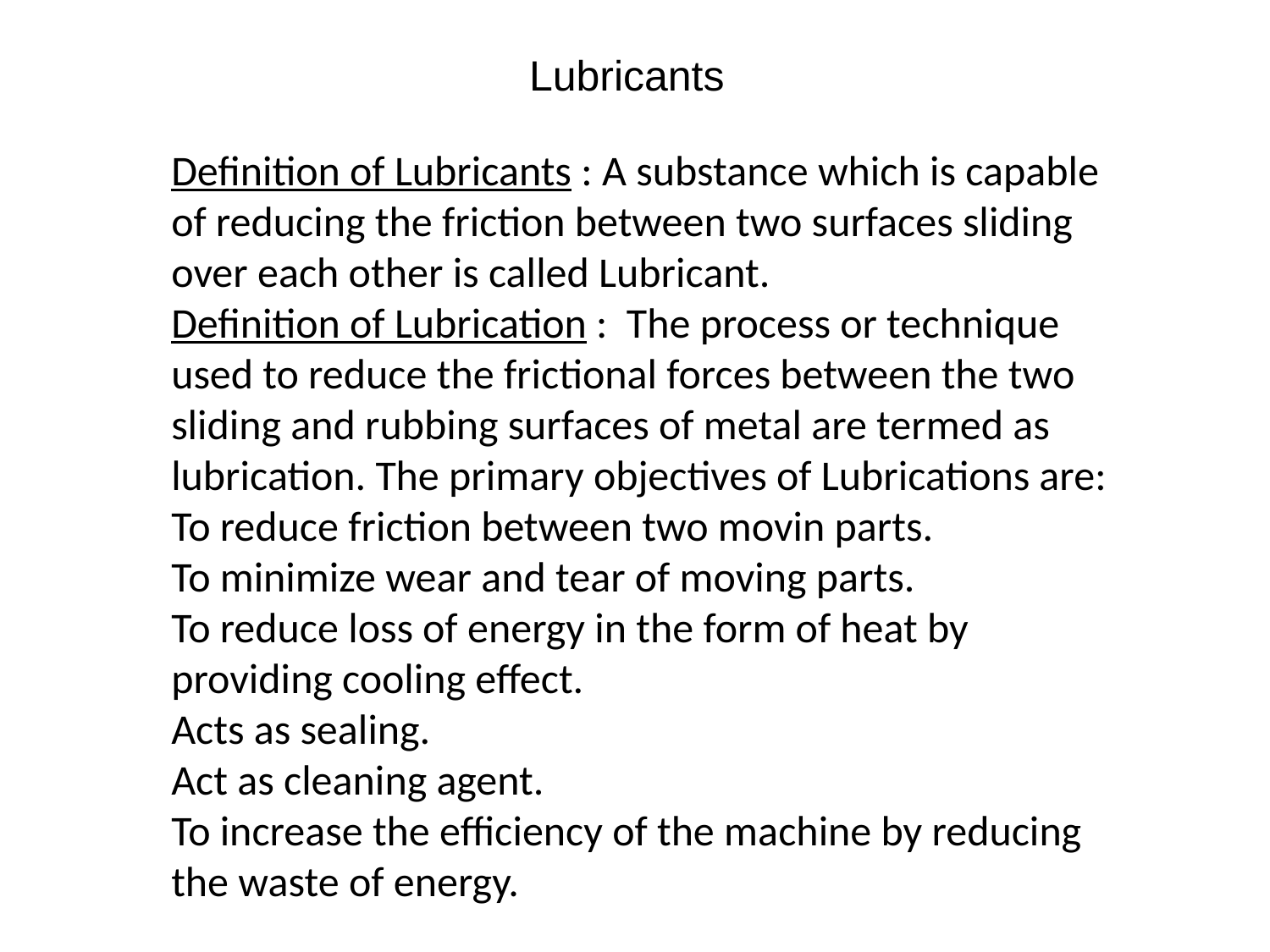

Lubricants

Definition of Lubricants : A substance which is capable of reducing the friction between two surfaces sliding over each other is called Lubricant.
Definition of Lubrication :  The process or technique used to reduce the frictional forces between the two sliding and rubbing surfaces of metal are termed as lubrication. The primary objectives of Lubrications are:
To reduce friction between two movin parts.
To minimize wear and tear of moving parts.
To reduce loss of energy in the form of heat by providing cooling effect.
Acts as sealing.
Act as cleaning agent.
To increase the efficiency of the machine by reducing the waste of energy.